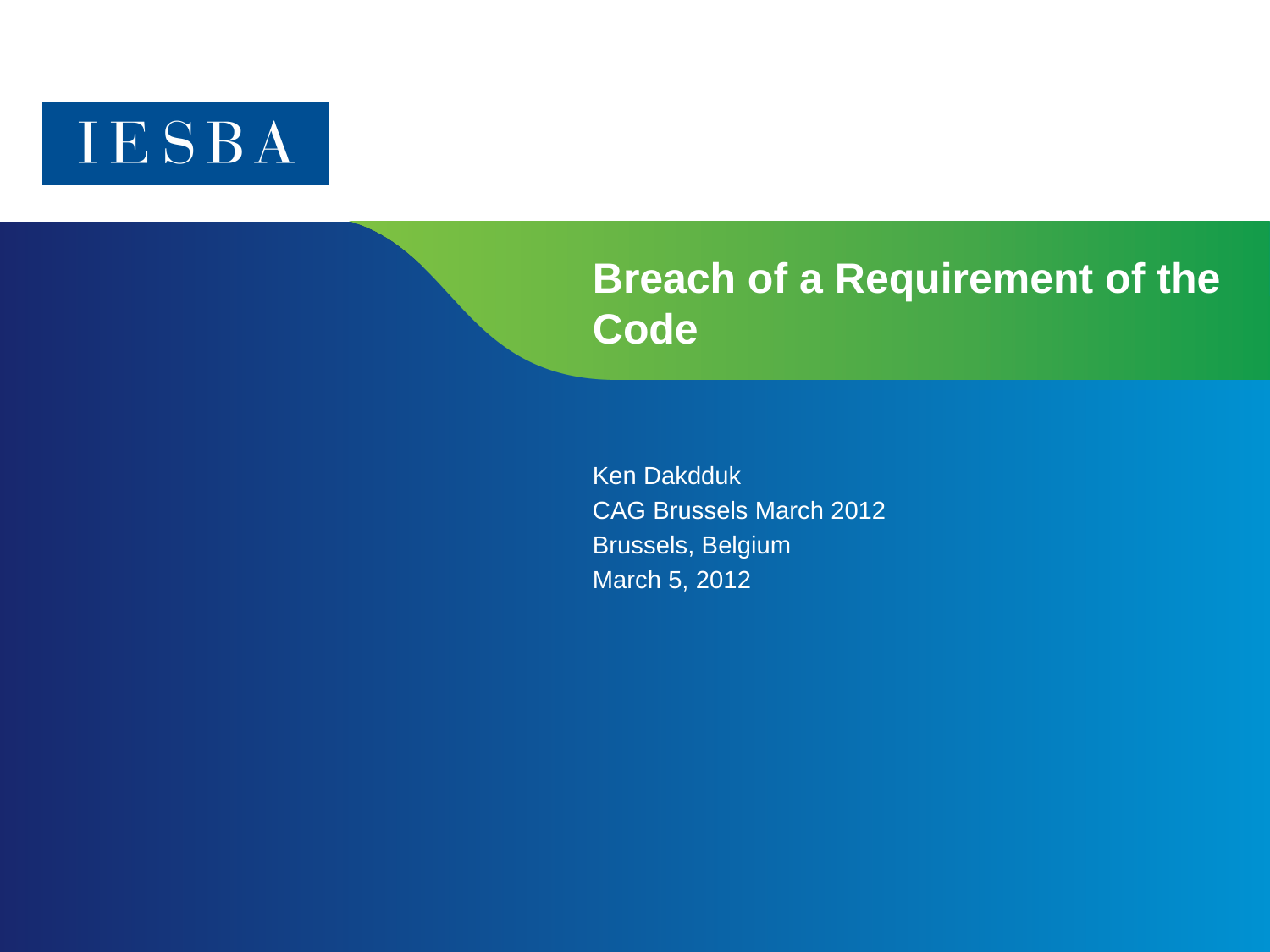

# Breach of a Requirement of the Code
Ken Dakdduk
CAG Brussels March 2012
Brussels, Belgium
March 5, 2012